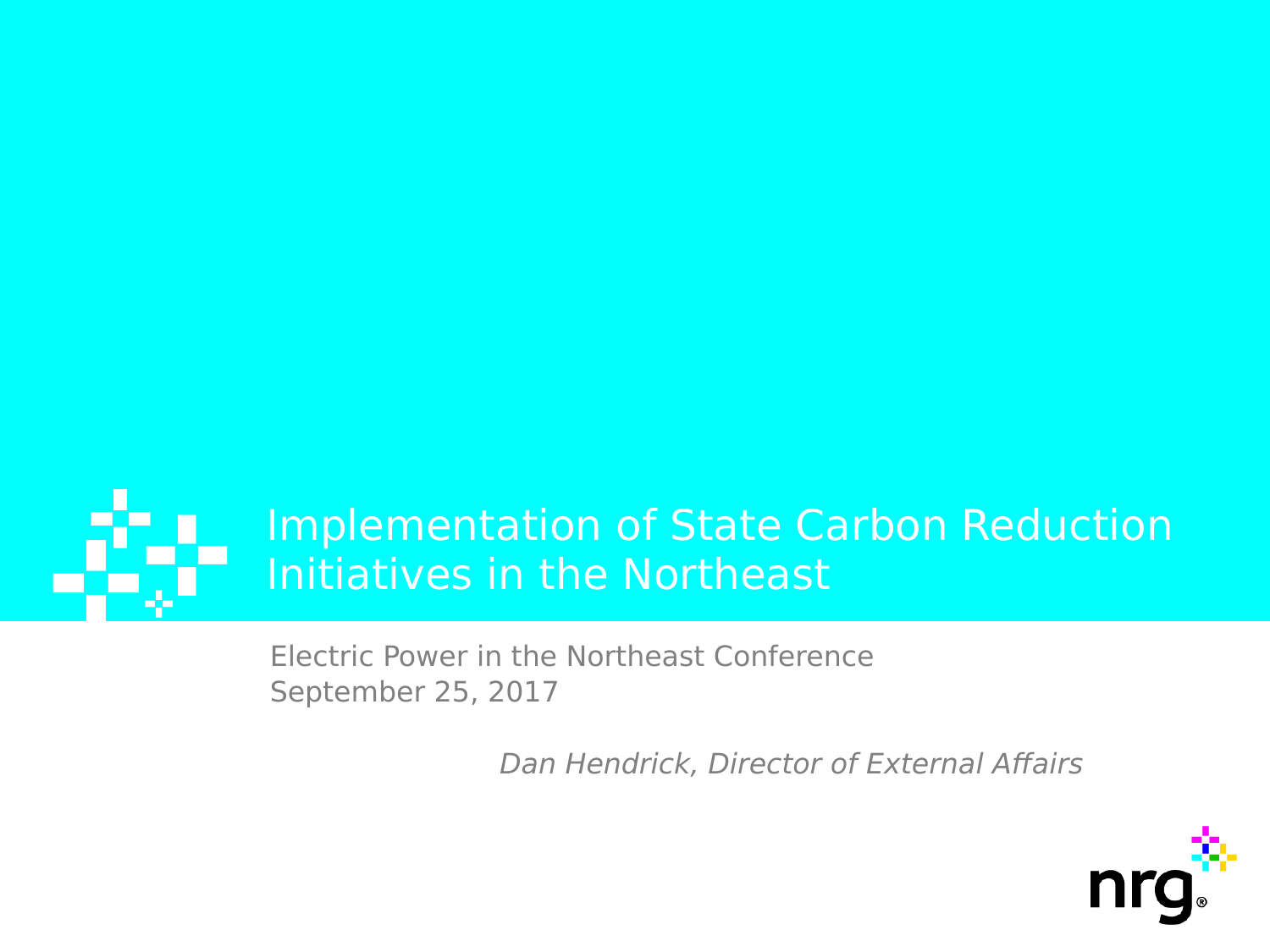

Implementation of State Carbon Reduction Initiatives in the Northeast
Electric Power in the Northeast Conference
September 25, 2017

Dan Hendrick, Director of External Affairs